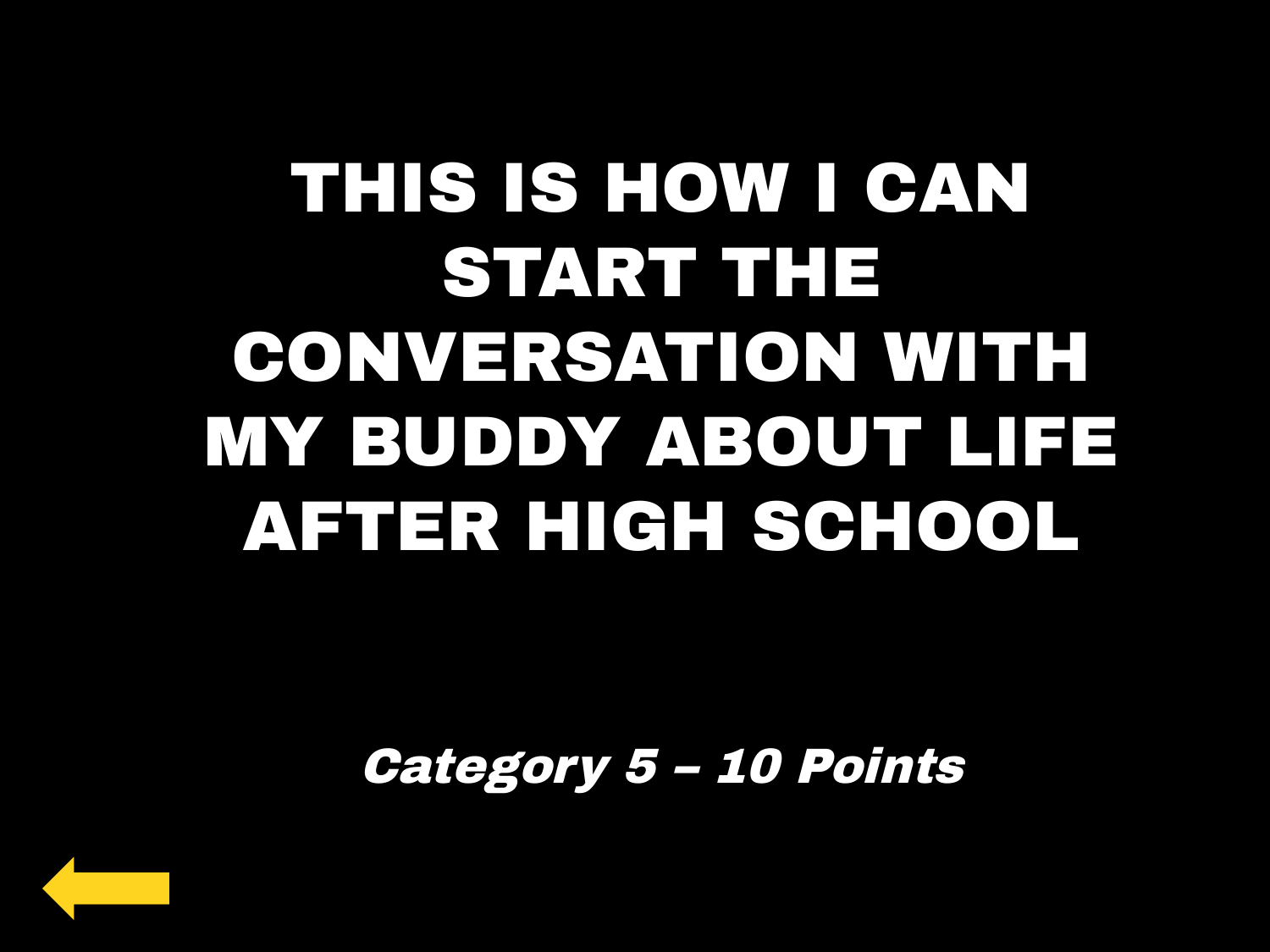

THIS IS HOW I CAN START THE CONVERSATION WITH MY BUDDY ABOUT LIFE AFTER HIGH SCHOOL

Category 5 – 10 Points